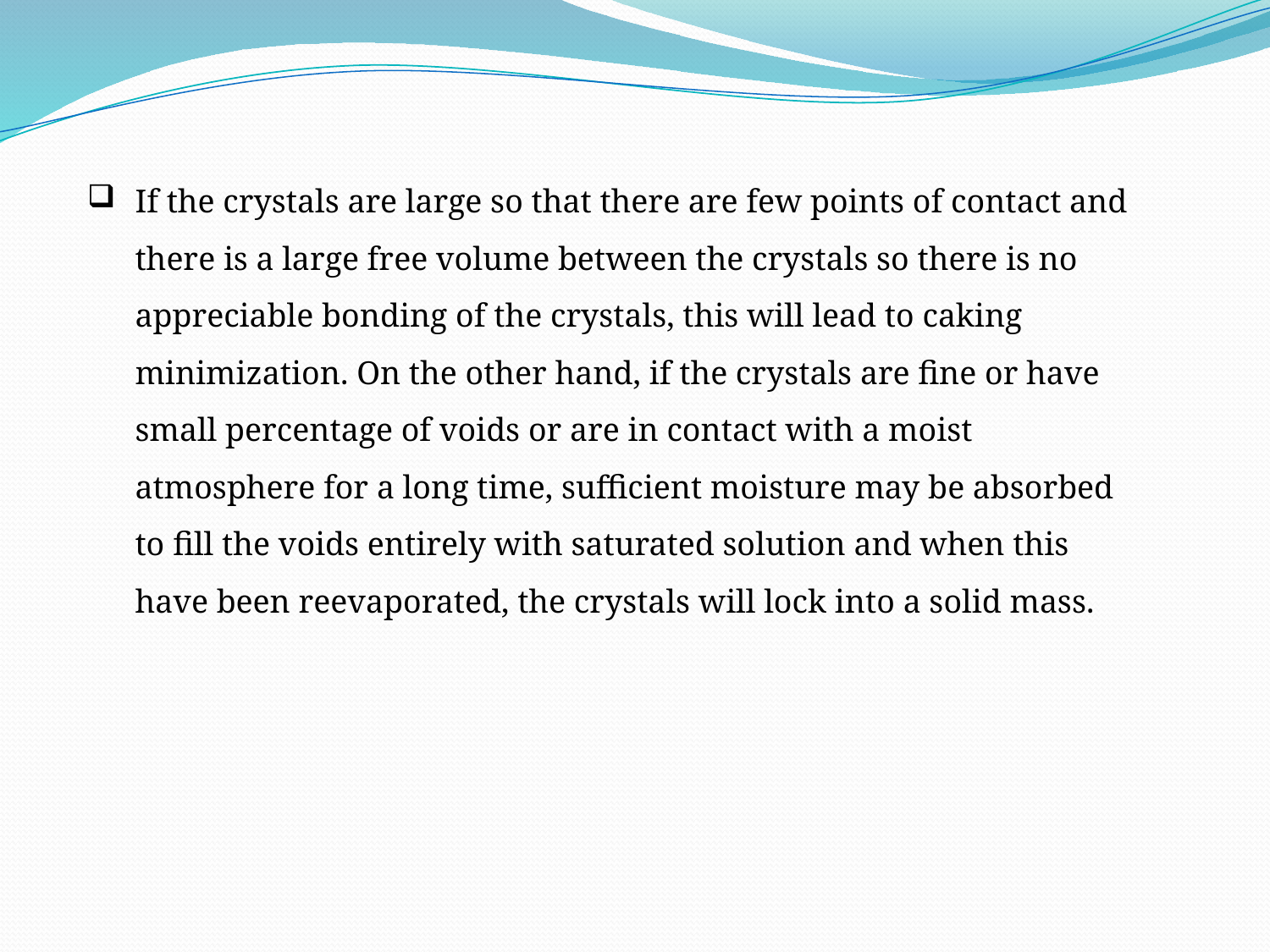

If the crystals are large so that there are few points of contact and there is a large free volume between the crystals so there is no appreciable bonding of the crystals, this will lead to caking minimization. On the other hand, if the crystals are fine or have small percentage of voids or are in contact with a moist atmosphere for a long time, sufficient moisture may be absorbed to fill the voids entirely with saturated solution and when this have been reevaporated, the crystals will lock into a solid mass.